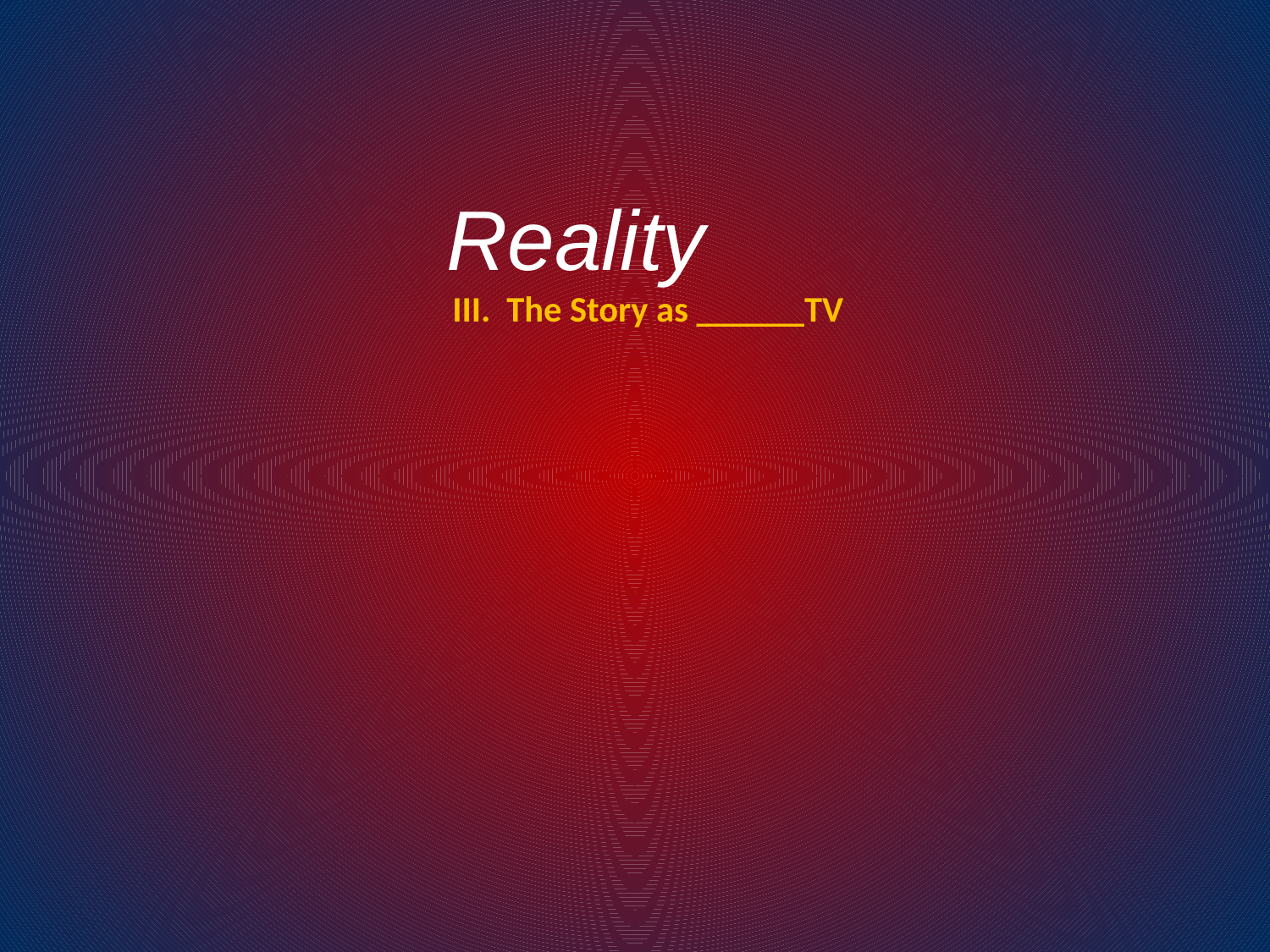

Reality
# III.  The Story as ______TV